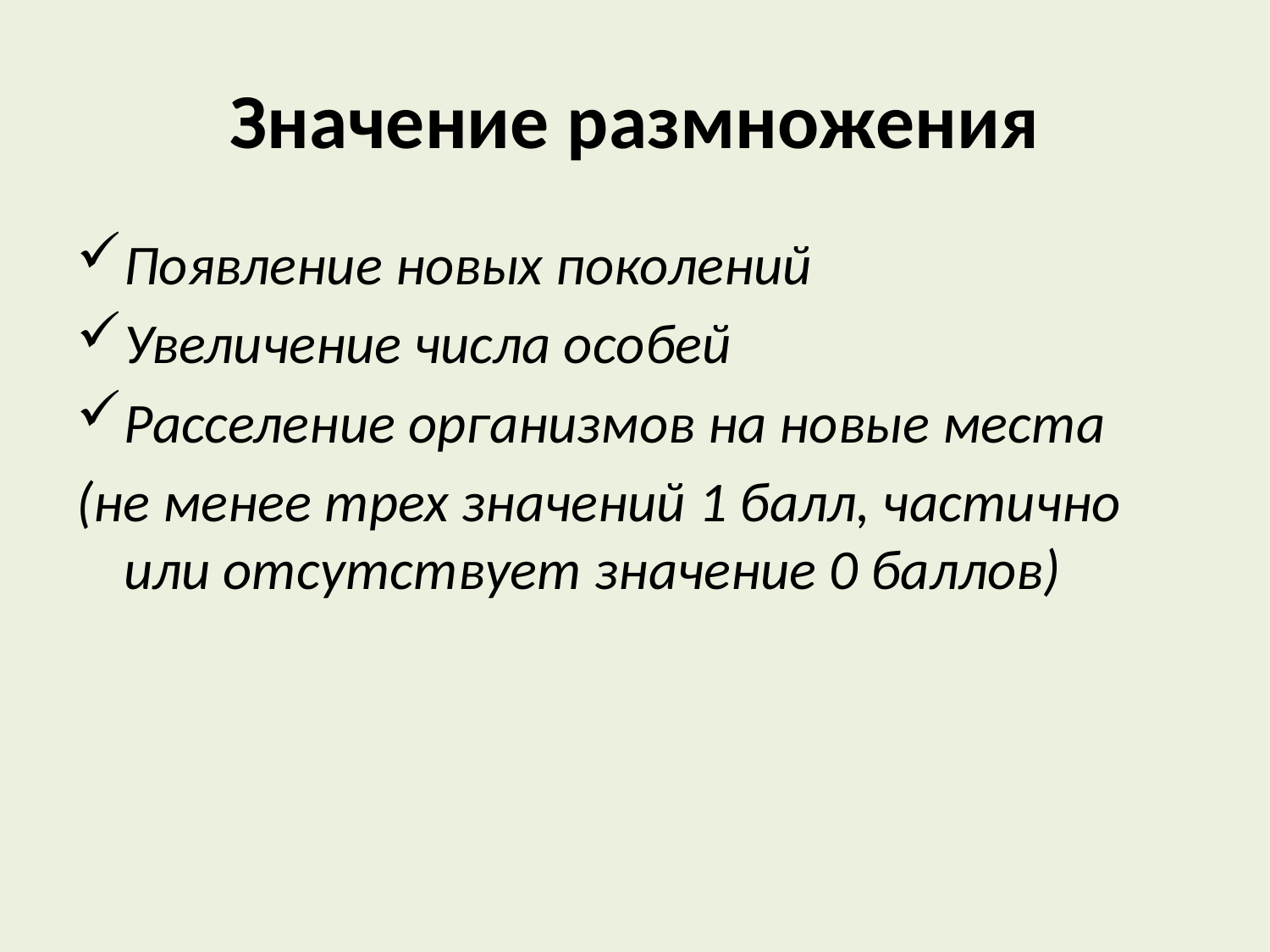

# Значение размножения
Появление новых поколений
Увеличение числа особей
Расселение организмов на новые места
(не менее трех значений 1 балл, частично или отсутствует значение 0 баллов)